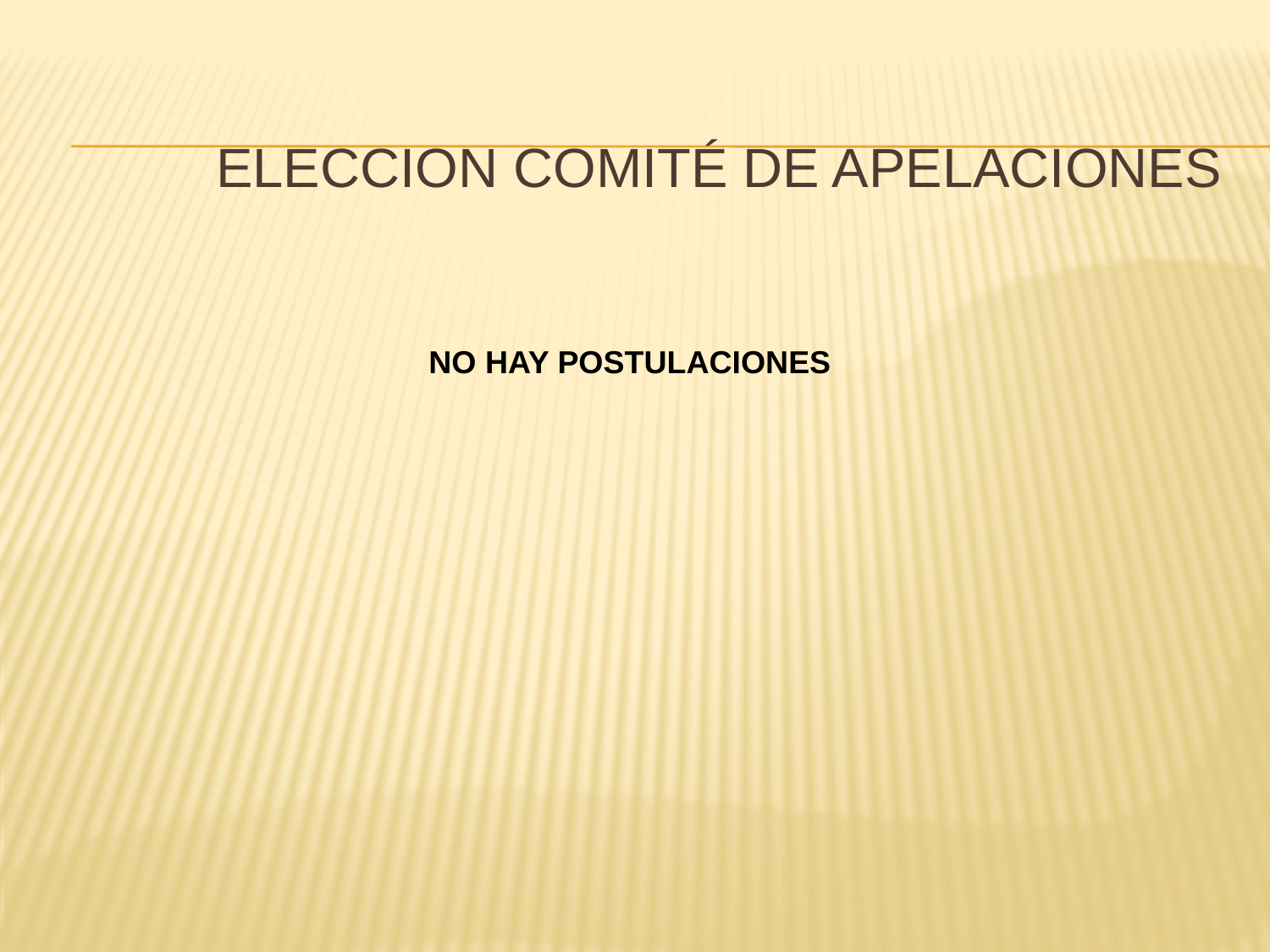

# ELECCION COMITÉ DE APELACIONES
NO HAY POSTULACIONES